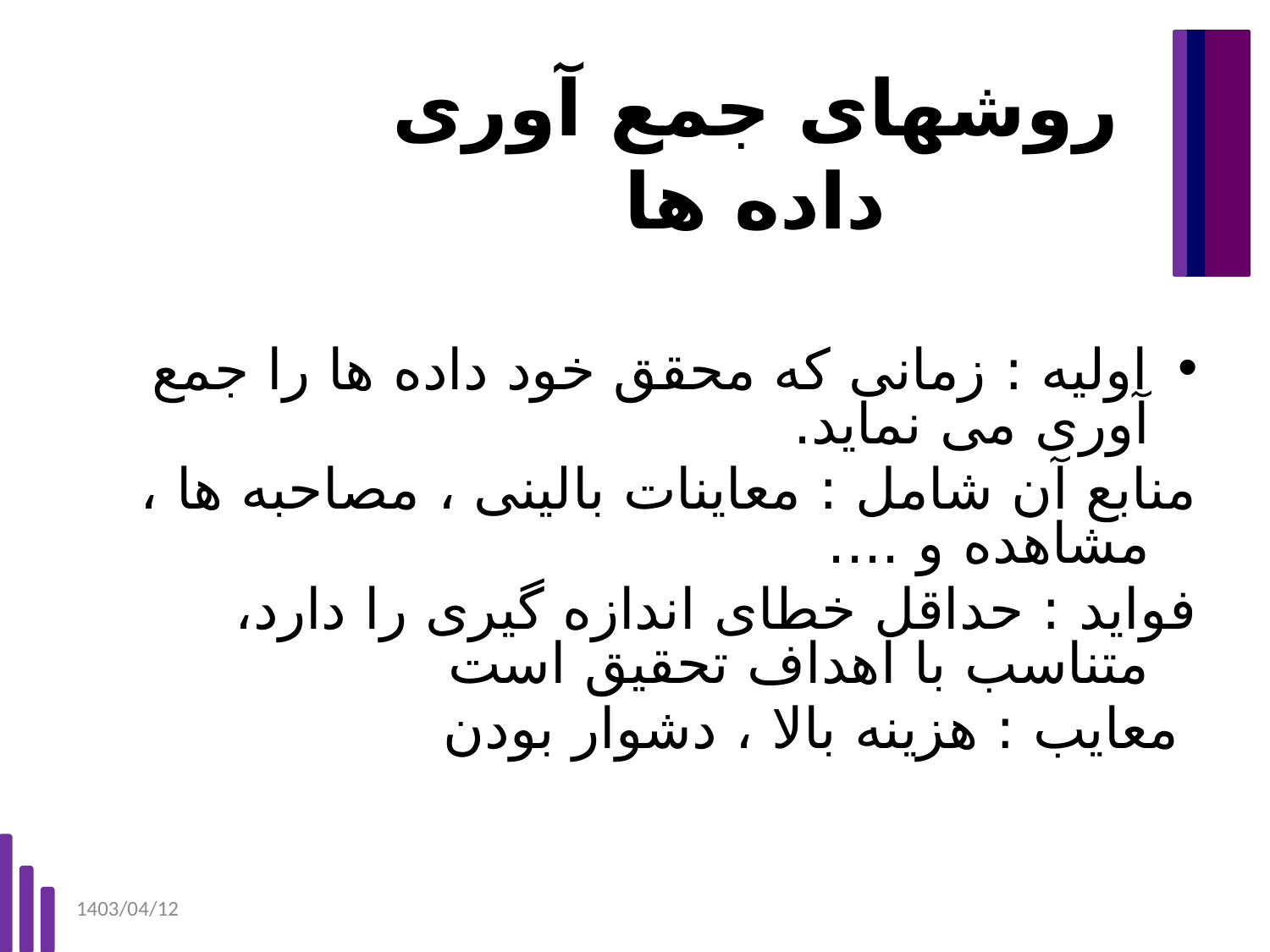

# روشهای جمع آوری داده ها
اولیه : زمانی که محقق خود داده ها را جمع آوری می نماید.
منابع آن شامل : معاینات بالینی ، مصاحبه ها ، مشاهده و ....
فواید : حداقل خطای اندازه گیری را دارد، متناسب با اهداف تحقیق است
 معایب : هزینه بالا ، دشوار بودن
1403/04/12
Ahmad Naghibzadeh-Tahami